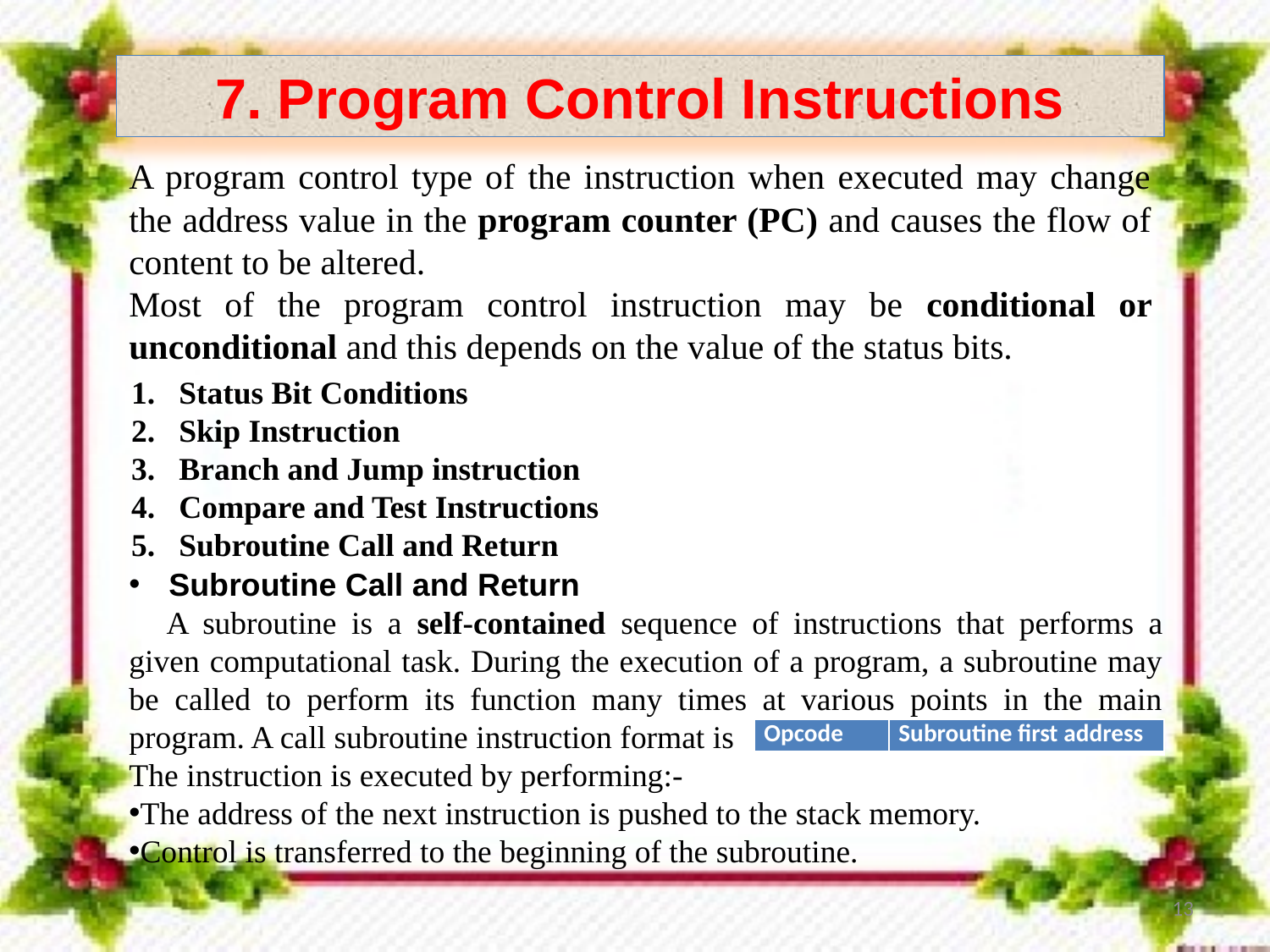

7. Program Control Instructions
A program control type of the instruction when executed may change the address value in the program counter (PC) and causes the flow of content to be altered.
Most of the program control instruction may be conditional or unconditional and this depends on the value of the status bits.
Status Bit Conditions
Skip Instruction
Branch and Jump instruction
Compare and Test Instructions
Subroutine Call and Return
Subroutine Call and Return
A subroutine is a self-contained sequence of instructions that performs a given computational task. During the execution of a program, a subroutine may be called to perform its function many times at various points in the main program. A call subroutine instruction format is
The instruction is executed by performing:-
The address of the next instruction is pushed to the stack memory.
Control is transferred to the beginning of the subroutine.
| Opcode | Subroutine first address |
| --- | --- |
13